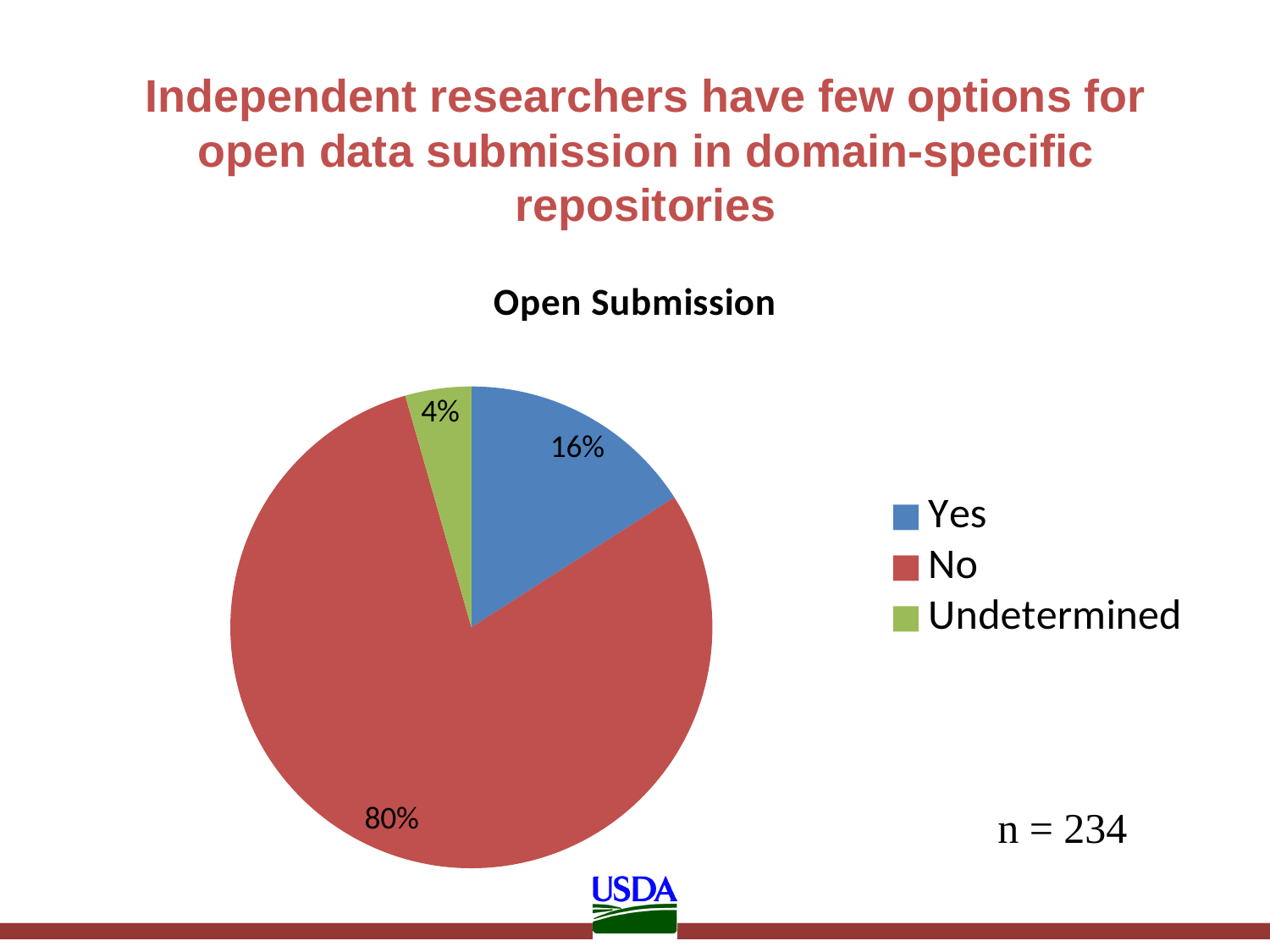

Independent researchers have few options for open data submission in domain-specific repositories

### Chart:

| Category | Open Submission |
|---|---|
| Yes | 36.0 |
| No | 180.0 |
| Undetermined | 10.0 |
n = 234